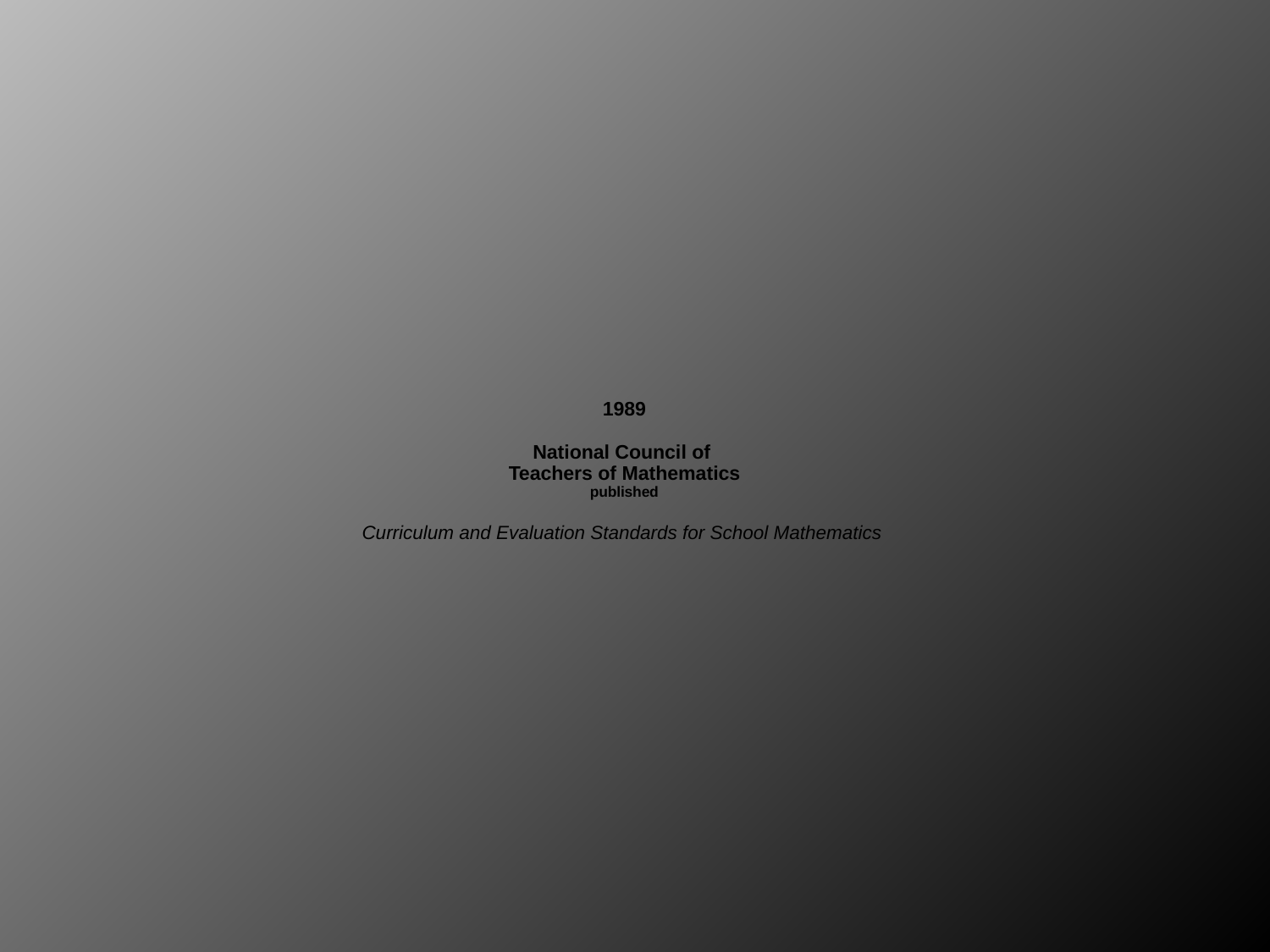

# 1989 National Council of Teachers of Mathematics published Curriculum and Evaluation Standards for School Mathematics